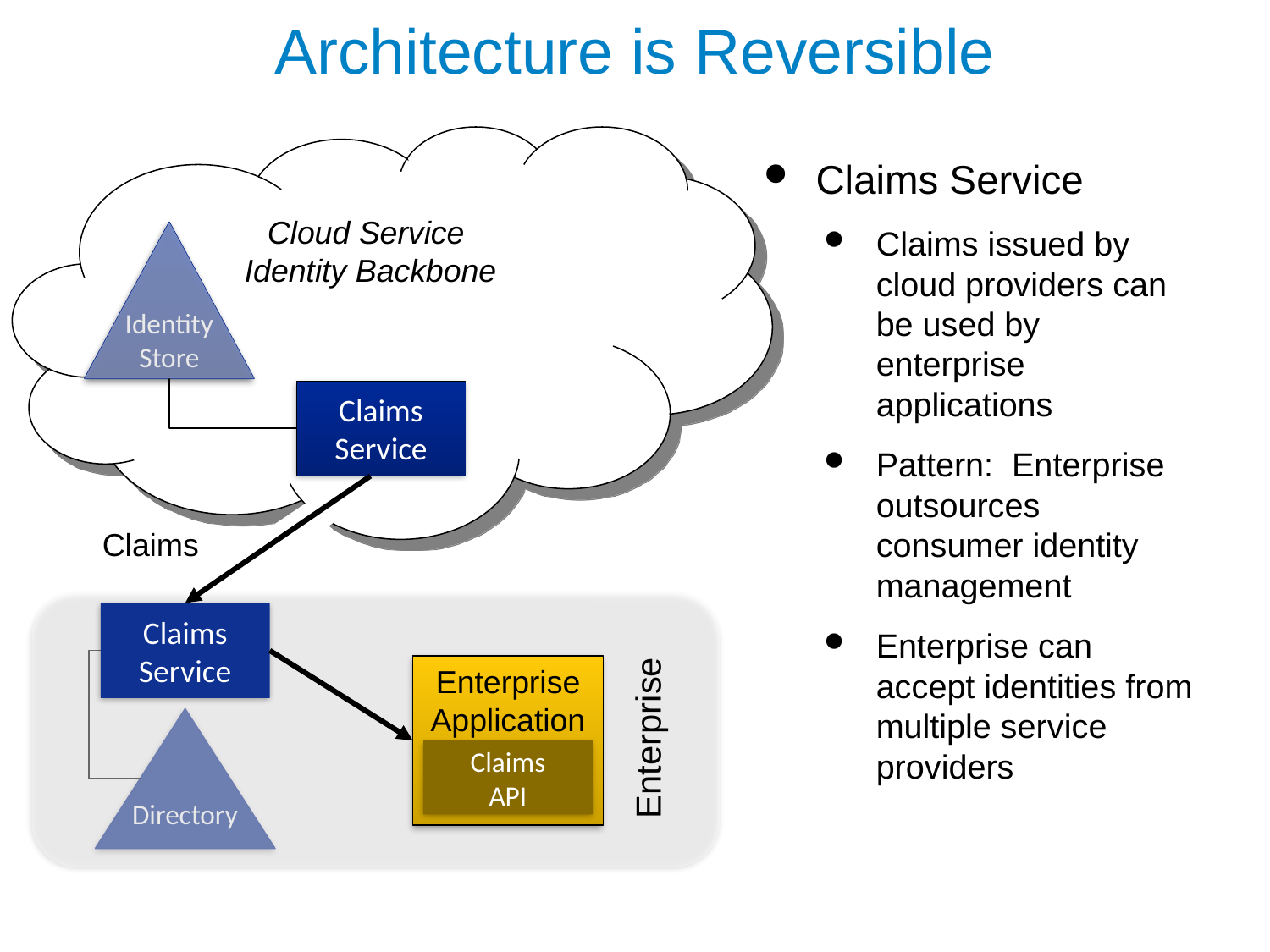

# Architecture is Reversible

Claims Service
Claims issued by cloud providers can be used by enterprise applications
Pattern:  Enterprise outsources consumer identity management
Enterprise can accept identities from multiple service providers
Cloud Service
Identity Backbone
Identity
Store

Claims
Service

Claims

Claims
Service
Enterprise
Application
Enterprise
Directory
Claims
API